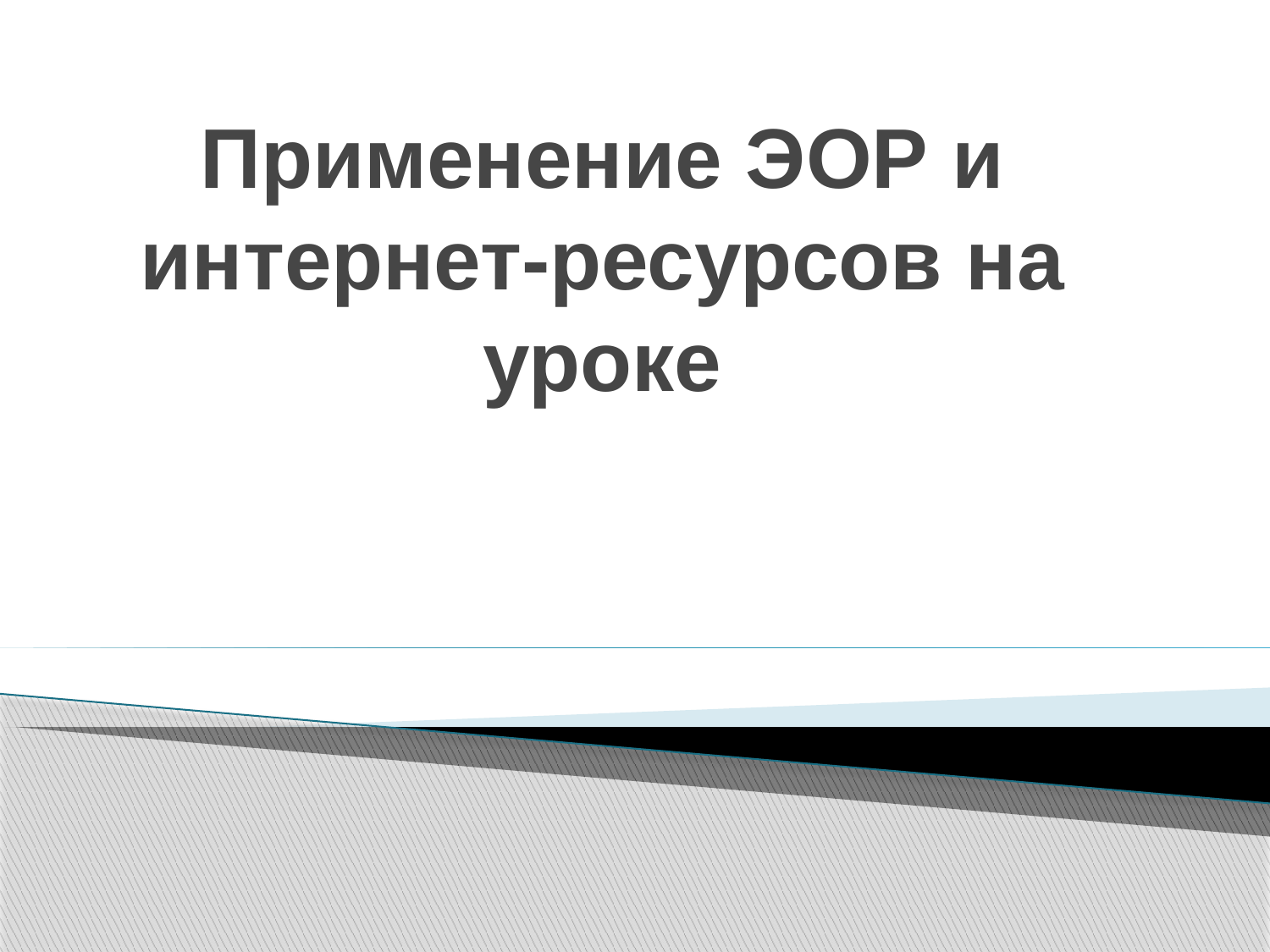

# Применение ЭОР и интернет-ресурсов на уроке